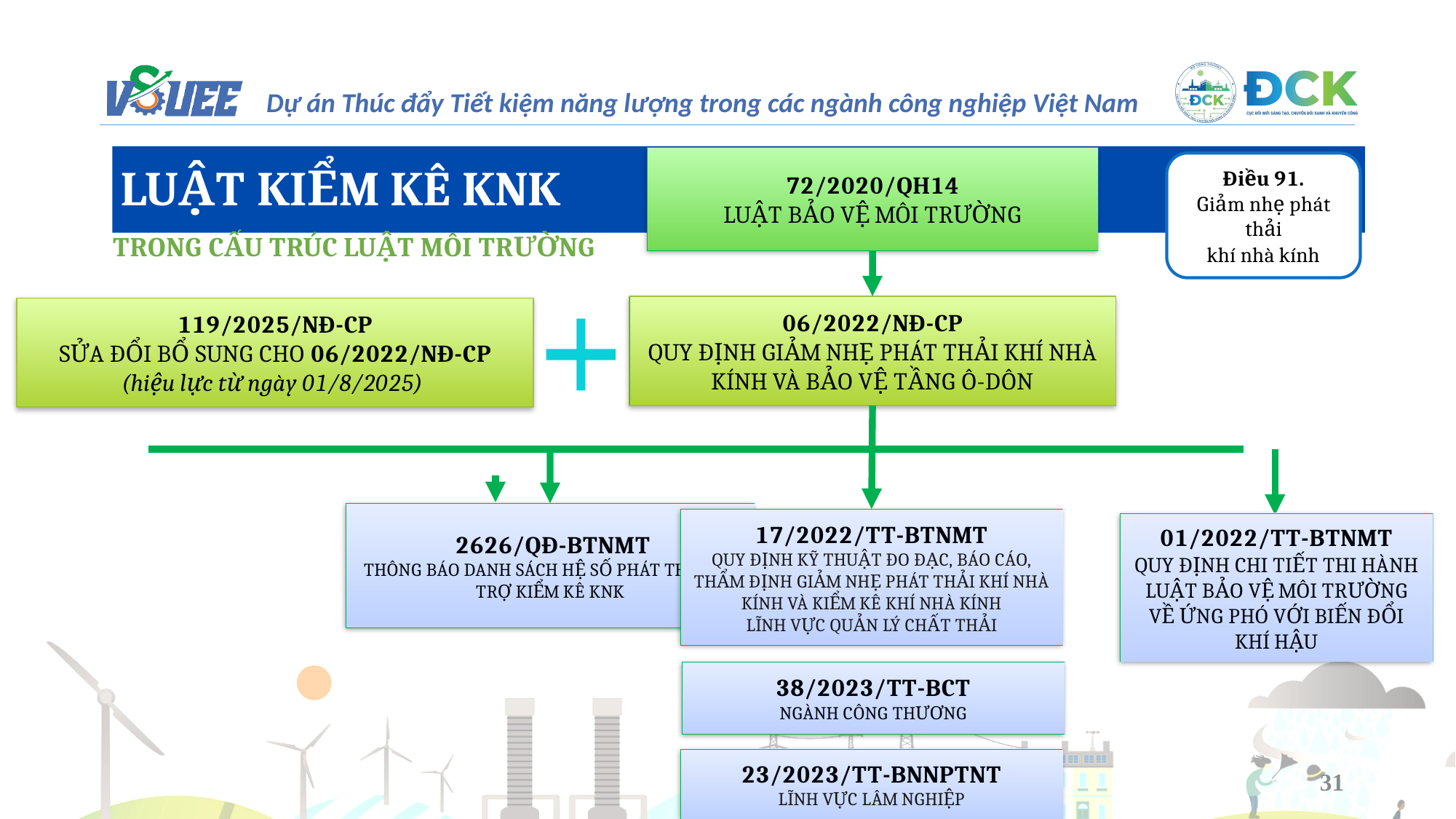

LUẬT KIỂM KÊ KNK
72/2020/QH14
LUẬT BẢO VỆ MÔI TRƯỜNG
Điều 91.
Giảm nhẹ phát thải
khí nhà kính
TRONG CẤU TRÚC LUẬT MÔI TRƯỜNG
06/2022/NĐ-CP
QUY ĐỊNH GIẢM NHẸ PHÁT THẢI KHÍ NHÀ KÍNH VÀ BẢO VỆ TẦNG Ô-DÔN
119/2025/NĐ-CP
SỬA ĐỔI BỔ SUNG CHO 06/2022/NĐ-CP
(hiệu lực từ ngày 01/8/2025)

 2626/QĐ-BTNMT
THÔNG BÁO DANH SÁCH HỆ SỐ PHÁT THẢI HỖ TRỢ KIỂM KÊ KNK
01/2022/TT-BTNMT
QUY ĐỊNH CHI TIẾT THI HÀNH LUẬT BẢO VỆ MÔI TRƯỜNG VỀ ỨNG PHÓ VỚI BIẾN ĐỔI KHÍ HẬU
17/2022/TT-BTNMT
QUY ĐỊNH KỸ THUẬT ĐO ĐẠC, BÁO CÁO, THẨM ĐỊNH GIẢM NHẸ PHÁT THẢI KHÍ NHÀ KÍNH VÀ KIỂM KÊ KHÍ NHÀ KÍNH
LĨNH VỰC QUẢN LÝ CHẤT THẢI
38/2023/TT-BCT
NGÀNH CÔNG THƯƠNG
23/2023/TT-BNNPTNT
LĨNH VỰC LÂM NGHIỆP
31